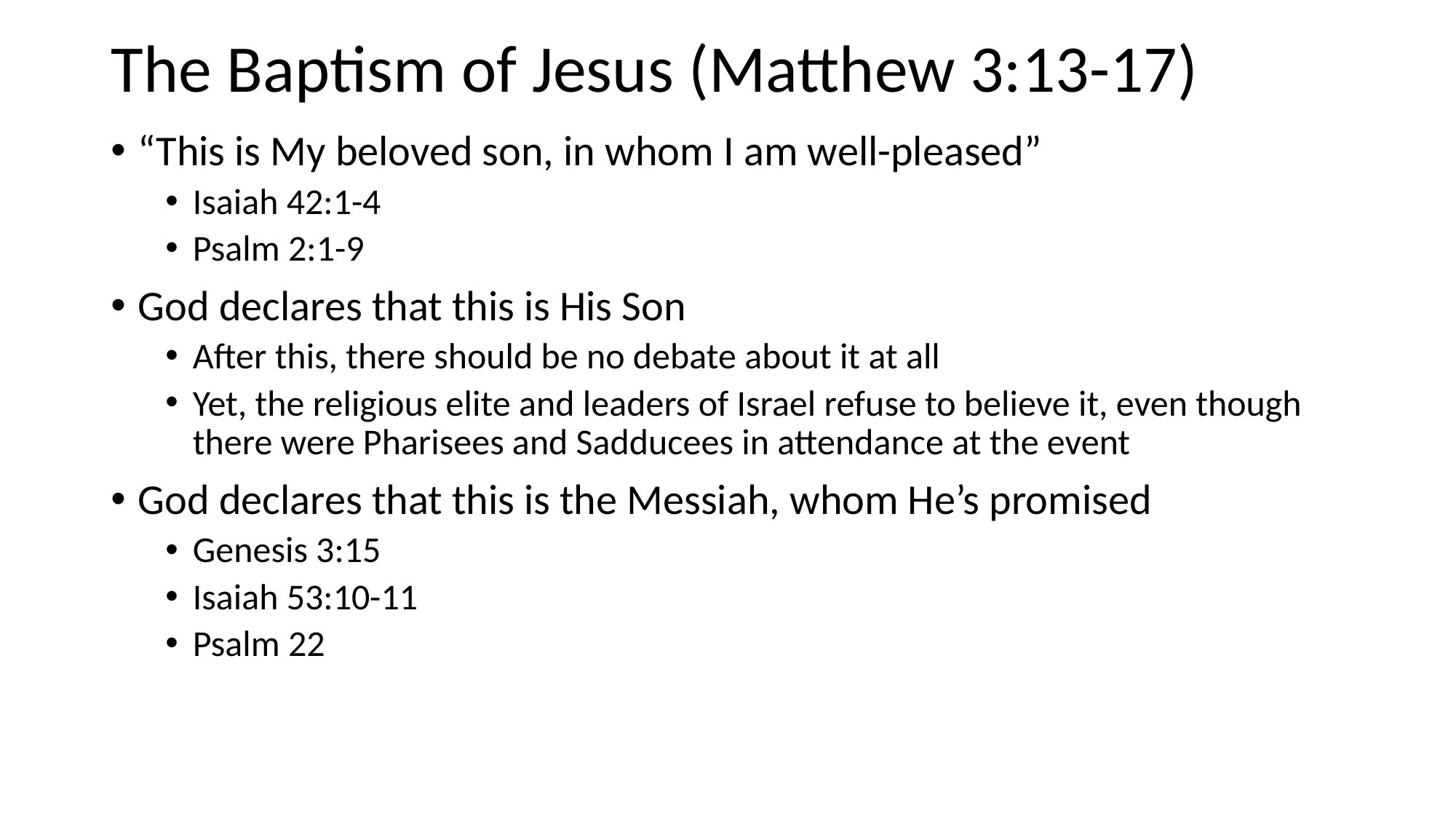

# The Baptism of Jesus (Matthew 3:13-17)
“This is My beloved son, in whom I am well-pleased”
Isaiah 42:1-4
Psalm 2:1-9
God declares that this is His Son
After this, there should be no debate about it at all
Yet, the religious elite and leaders of Israel refuse to believe it, even though there were Pharisees and Sadducees in attendance at the event
God declares that this is the Messiah, whom He’s promised
Genesis 3:15
Isaiah 53:10-11
Psalm 22